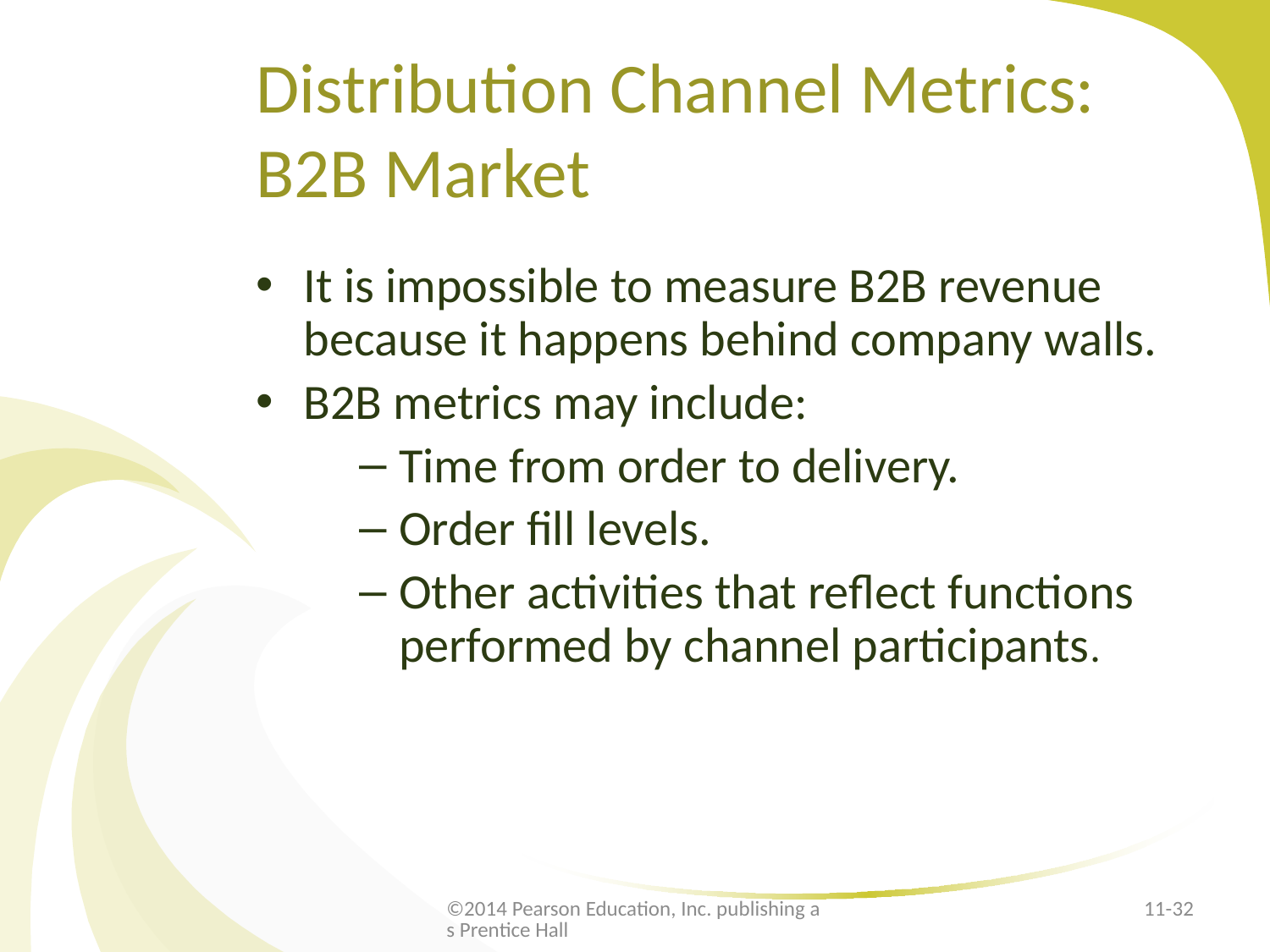

# Distribution Channel Metrics: B2B Market
It is impossible to measure B2B revenue because it happens behind company walls.
B2B metrics may include:
Time from order to delivery.
Order fill levels.
Other activities that reflect functions performed by channel participants.
©2014 Pearson Education, Inc. publishing as Prentice Hall
11-32